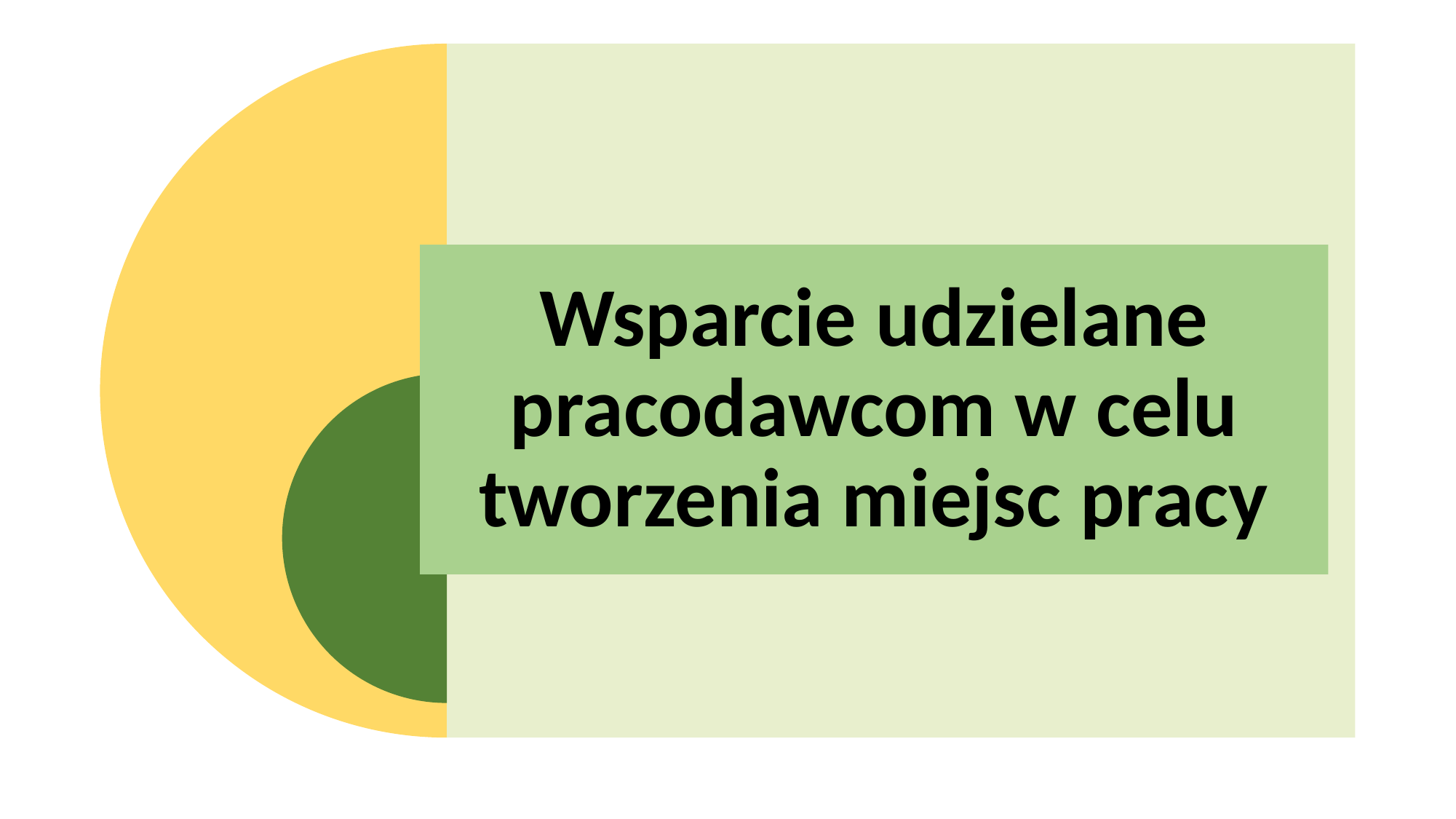

Wsparcie udzielane pracodawcom w celu tworzenia miejsc pracy